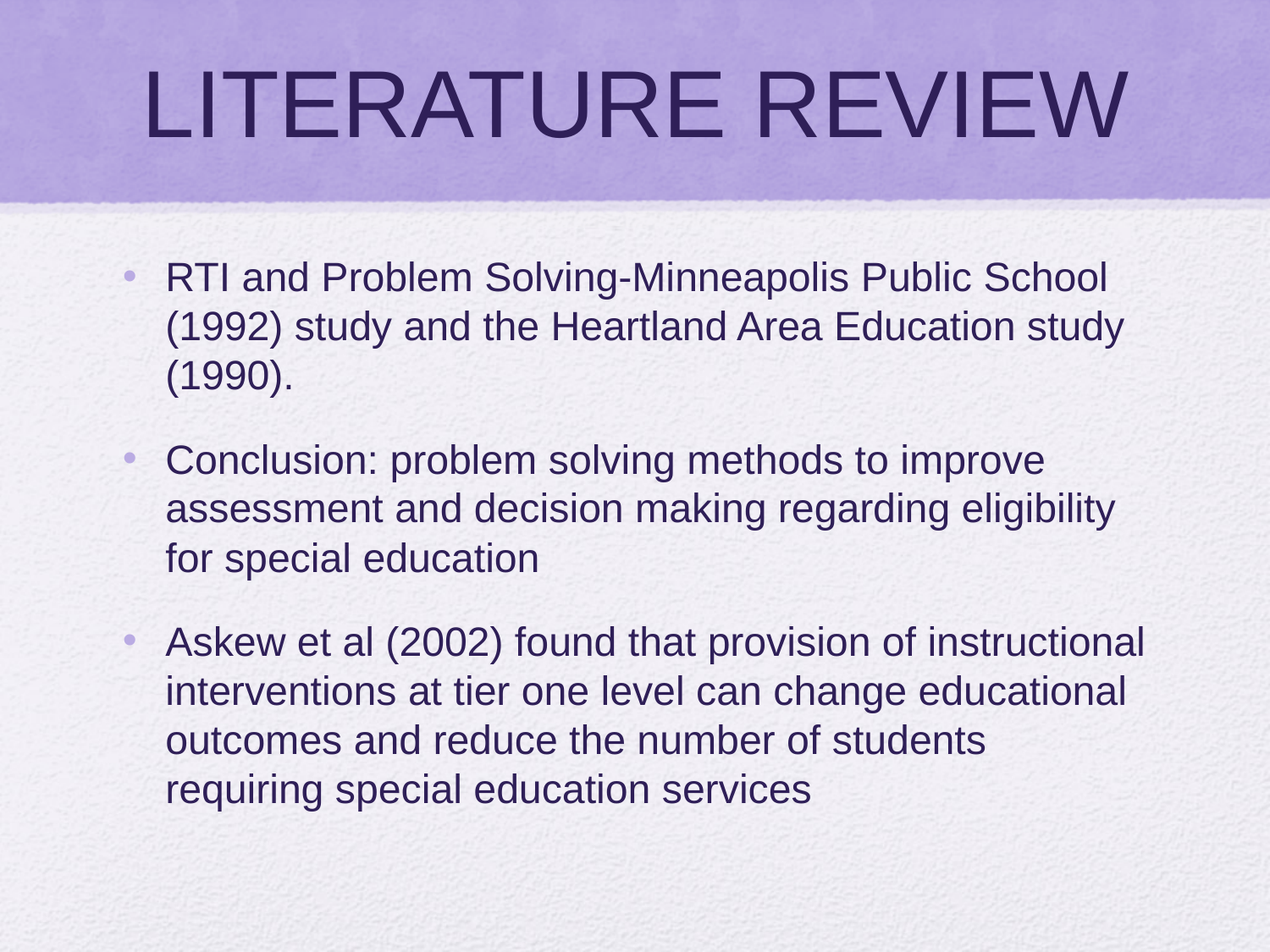

# LITERATURE REVIEW
RTI and Problem Solving-Minneapolis Public School (1992) study and the Heartland Area Education study (1990).
Conclusion: problem solving methods to improve assessment and decision making regarding eligibility for special education
Askew et al (2002) found that provision of instructional interventions at tier one level can change educational outcomes and reduce the number of students requiring special education services